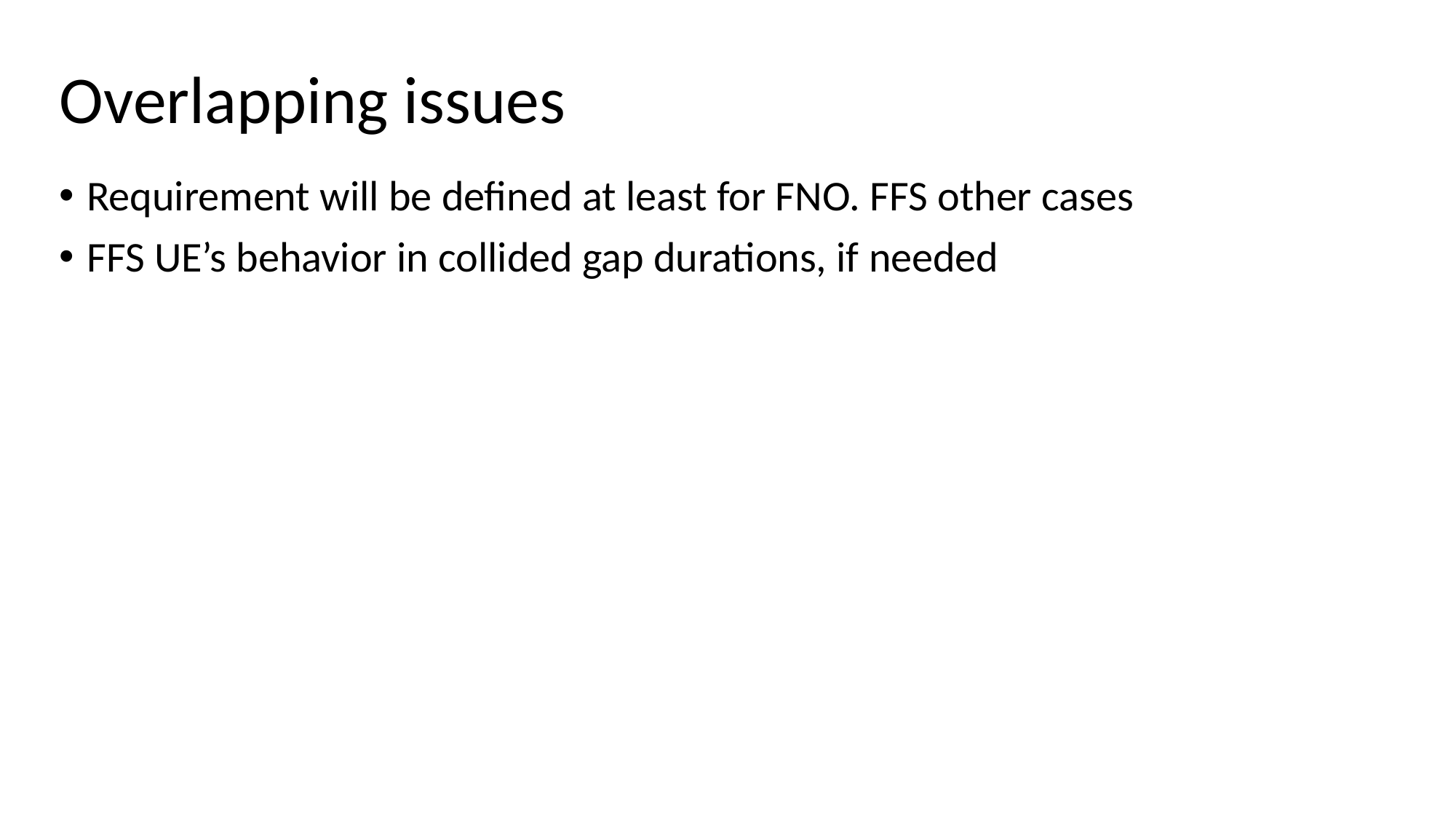

# Overlapping issues
Requirement will be defined at least for FNO. FFS other cases
FFS UE’s behavior in collided gap durations, if needed